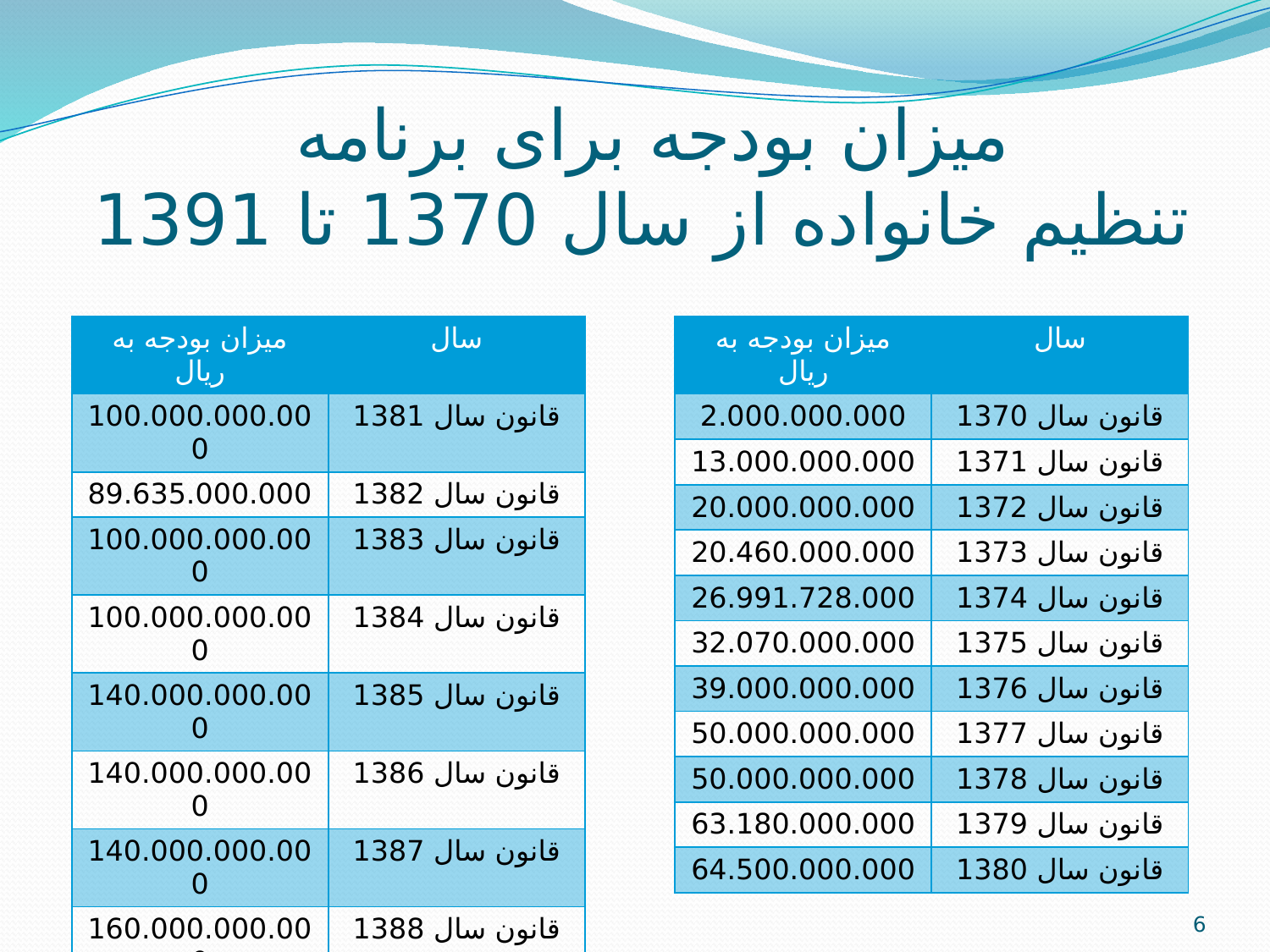

# میزان بودجه برای برنامه تنظیم خانواده از سال 1370 تا 1391
| میزان بودجه به ریال | سال |
| --- | --- |
| 100.000.000.000 | قانون سال 1381 |
| 89.635.000.000 | قانون سال 1382 |
| 100.000.000.000 | قانون سال 1383 |
| 100.000.000.000 | قانون سال 1384 |
| 140.000.000.000 | قانون سال 1385 |
| 140.000.000.000 | قانون سال 1386 |
| 140.000.000.000 | قانون سال 1387 |
| 160.000.000.000 | قانون سال 1388 |
| 190.000.000.000 | قانون سال 1389 |
| 193.846.000.000 | قانون سال 1390 |
| 203.538.000.000 | لایحه سال 1391 |
| میزان بودجه به ریال | سال |
| --- | --- |
| 2.000.000.000 | قانون سال 1370 |
| 13.000.000.000 | قانون سال 1371 |
| 20.000.000.000 | قانون سال 1372 |
| 20.460.000.000 | قانون سال 1373 |
| 26.991.728.000 | قانون سال 1374 |
| 32.070.000.000 | قانون سال 1375 |
| 39.000.000.000 | قانون سال 1376 |
| 50.000.000.000 | قانون سال 1377 |
| 50.000.000.000 | قانون سال 1378 |
| 63.180.000.000 | قانون سال 1379 |
| 64.500.000.000 | قانون سال 1380 |
6